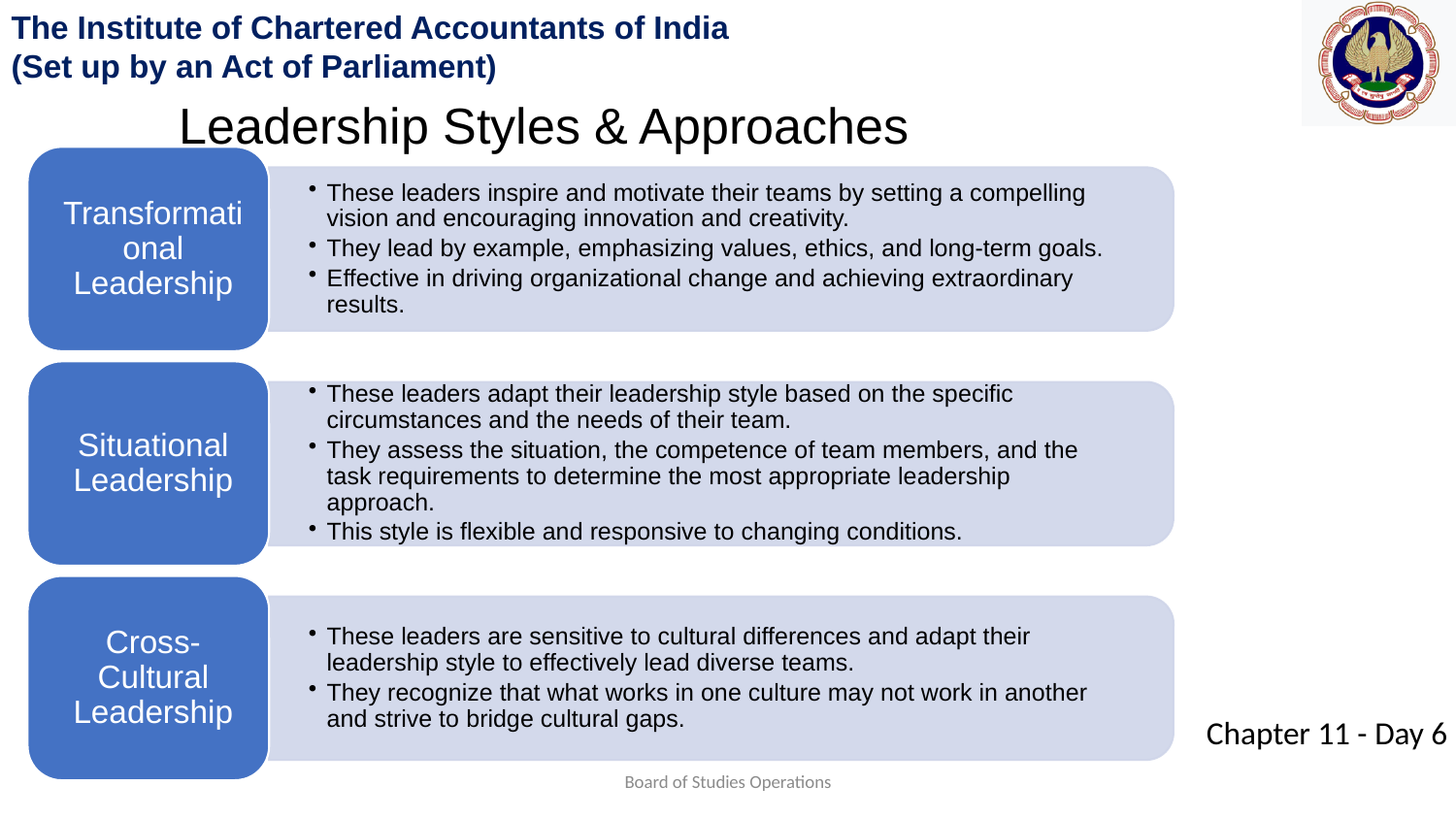

Leadership Styles & Approaches
These leaders inspire and motivate their teams by setting a compelling vision and encouraging innovation and creativity.
They lead by example, emphasizing values, ethics, and long-term goals.
Effective in driving organizational change and achieving extraordinary results.
Transformational Leadership
These leaders adapt their leadership style based on the specific circumstances and the needs of their team.
They assess the situation, the competence of team members, and the task requirements to determine the most appropriate leadership approach.
This style is flexible and responsive to changing conditions.
Situational Leadership
These leaders are sensitive to cultural differences and adapt their leadership style to effectively lead diverse teams.
They recognize that what works in one culture may not work in another and strive to bridge cultural gaps.
Cross-Cultural Leadership
Board of Studies Operations